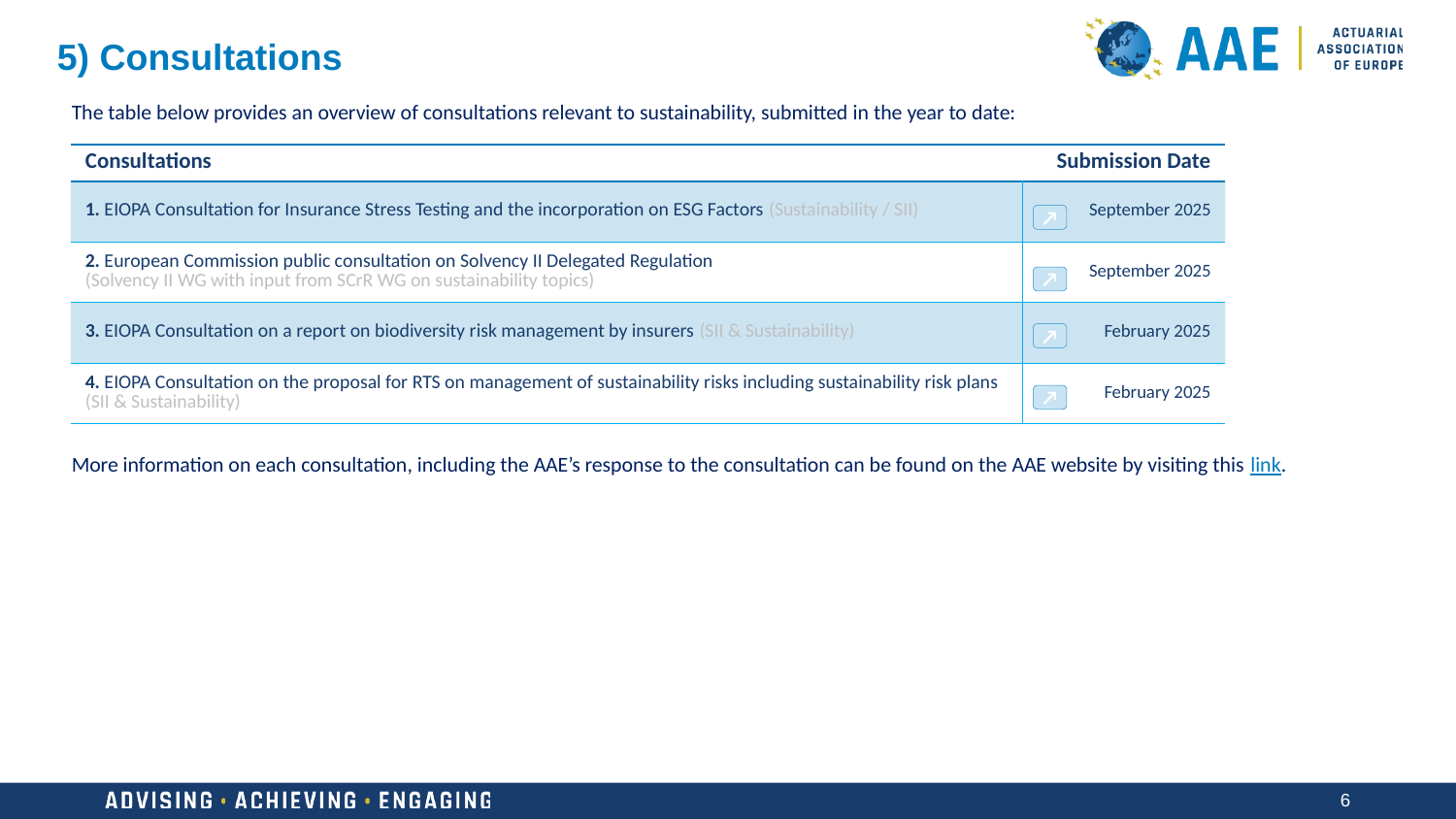

# 5) Consultations
The table below provides an overview of consultations relevant to sustainability, submitted in the year to date:
| Consultations | Submission Date |
| --- | --- |
| 1. EIOPA Consultation for Insurance Stress Testing and the incorporation on ESG Factors (Sustainability / SII) | September 2025 |
| 2. European Commission public consultation on Solvency II Delegated Regulation (Solvency II WG with input from SCrR WG on sustainability topics) | September 2025 |
| 3. EIOPA Consultation on a report on biodiversity risk management by insurers (SII & Sustainability) | February 2025 |
| 4. EIOPA Consultation on the proposal for RTS on management of sustainability risks including sustainability risk plans (SII & Sustainability) | February 2025 |
↗️
↗️
↗️
↗️
More information on each consultation, including the AAE’s response to the consultation can be found on the AAE website by visiting this link.
6